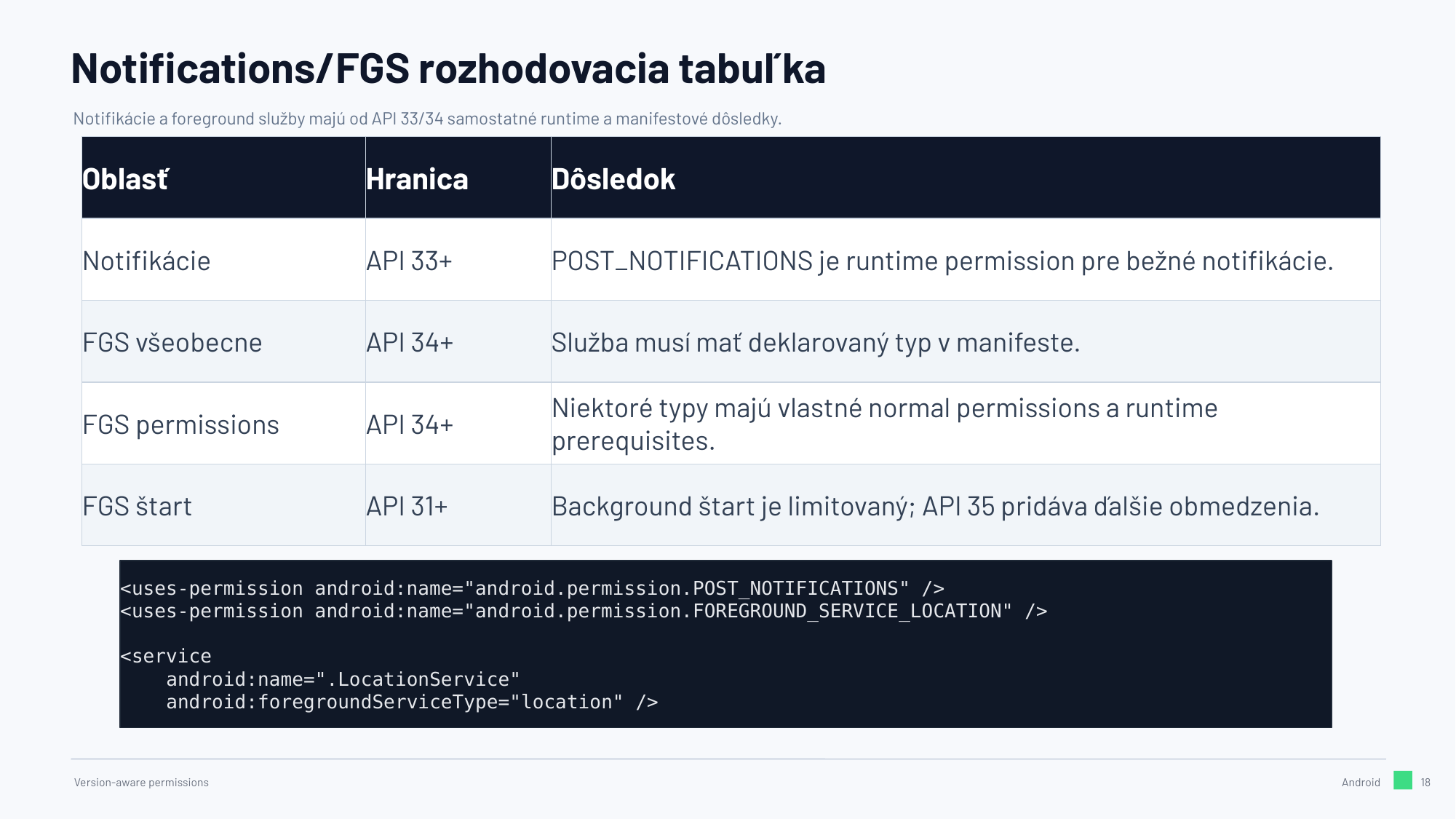

Notifications/FGS rozhodovacia tabuľka
Notifikácie a foreground služby majú od API 33/34 samostatné runtime a manifestové dôsledky.
Oblasť
Hranica
Dôsledok
Notifikácie
API 33+
POST_NOTIFICATIONS je runtime permission pre bežné notifikácie.
FGS všeobecne
API 34+
Služba musí mať deklarovaný typ v manifeste.
FGS permissions
API 34+
Niektoré typy majú vlastné normal permissions a runtime prerequisites.
FGS štart
API 31+
Background štart je limitovaný; API 35 pridáva ďalšie obmedzenia.
<uses-permission android:name="android.permission.POST_NOTIFICATIONS" />
<uses-permission android:name="android.permission.FOREGROUND_SERVICE_LOCATION" />

<service
    android:name=".LocationService"
    android:foregroundServiceType="location" />
18